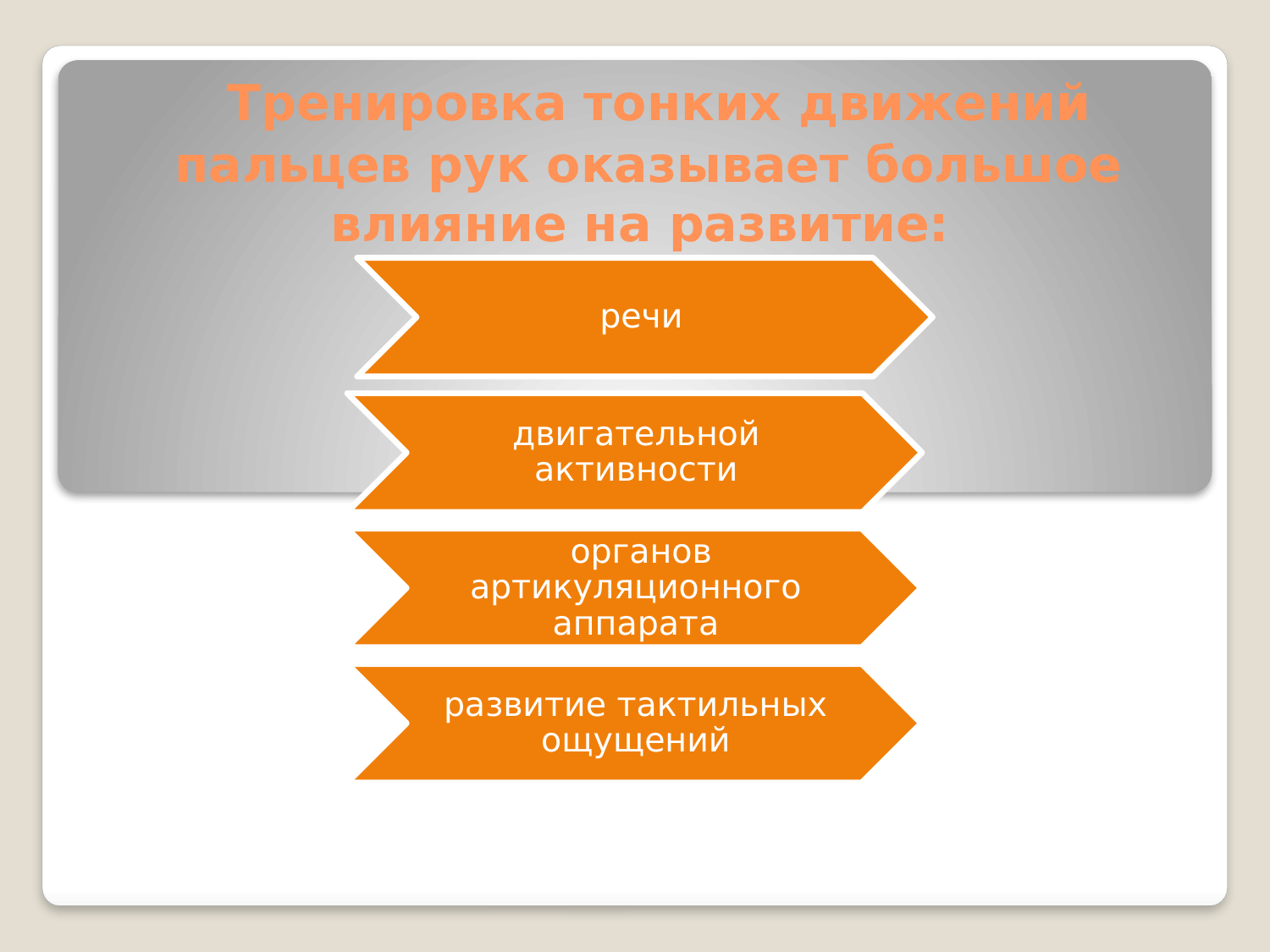

# Тренировка тонких движений пальцев рук оказывает большое влияние на развитие:
речи
двигательной активности
 органов артикуляционного аппарата
развитие тактильных ощущений